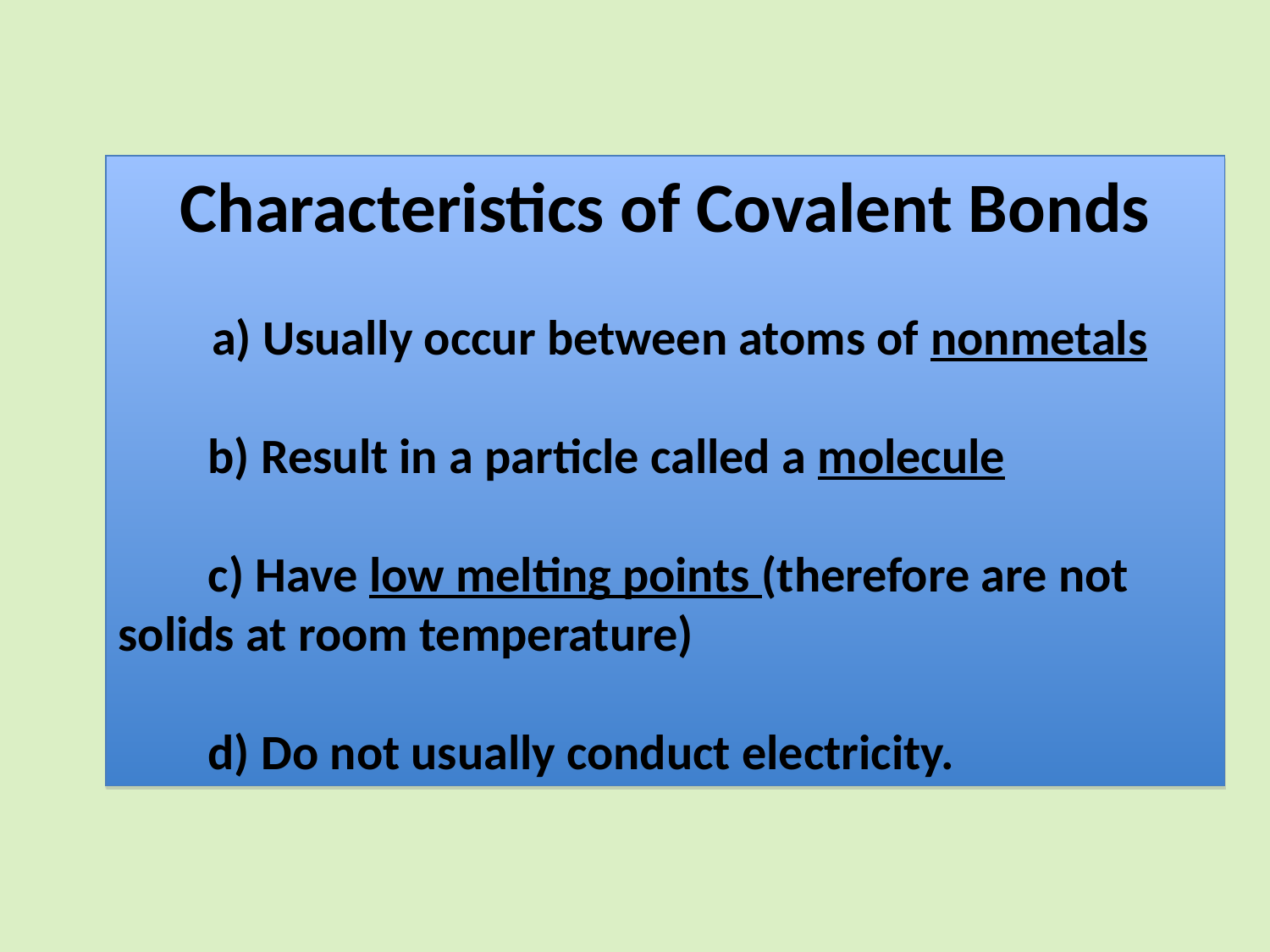

Characteristics of Covalent Bonds

                          a) Usually occur between atoms of nonmetals

        b) Result in a particle called a molecule

        c) Have low melting points (therefore are not solids at room temperature)

        d) Do not usually conduct electricity.